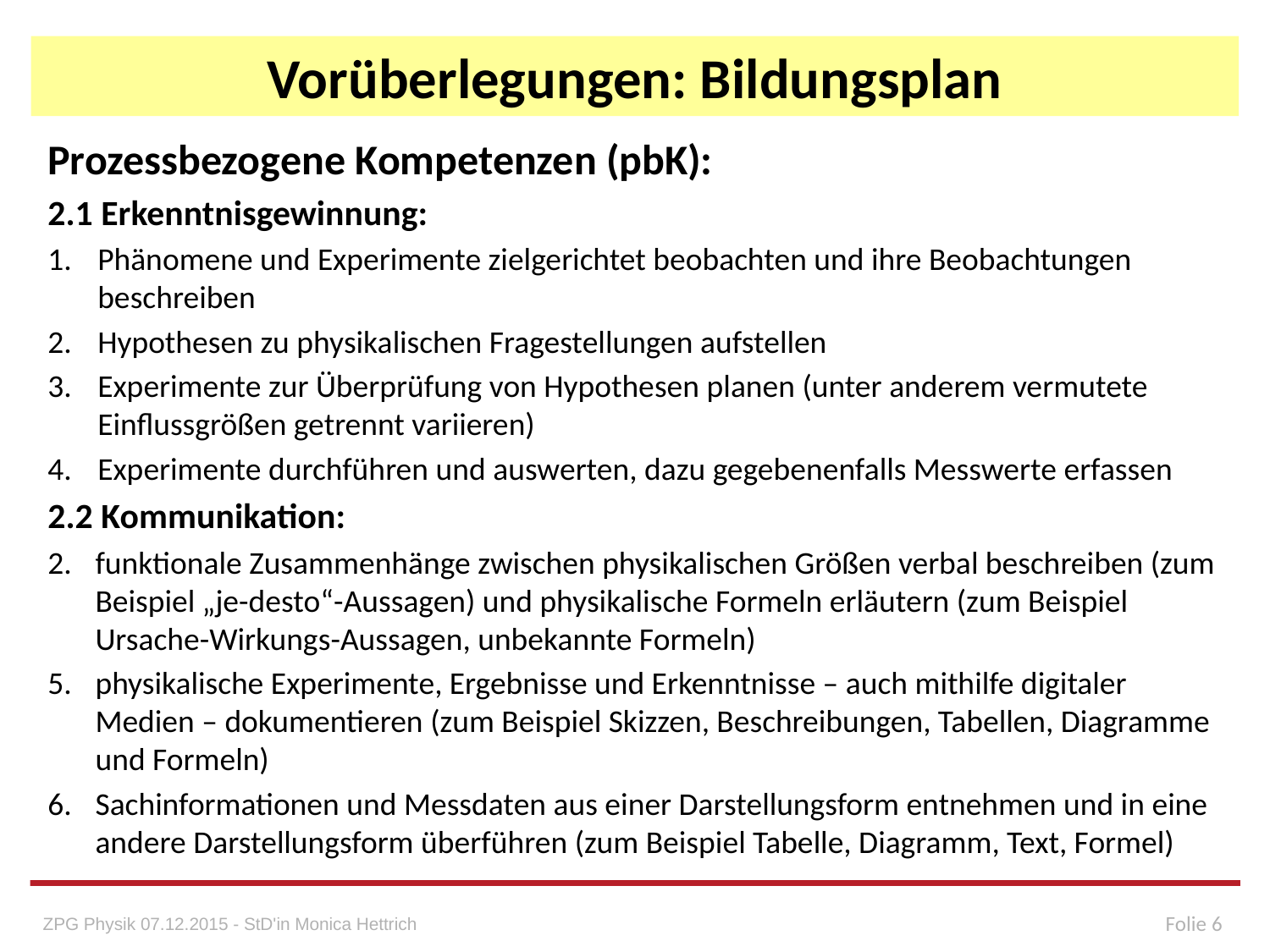

# Vorüberlegungen: Bildungsplan
Prozessbezogene Kompetenzen (pbK):
2.1 Erkenntnisgewinnung:
1. 	Phänomene und Experimente zielgerichtet beobachten und ihre Beobachtungen beschreiben
2. 	Hypothesen zu physikalischen Fragestellungen aufstellen
3. 	Experimente zur Überprüfung von Hypothesen planen (unter anderem vermutete Einflussgrößen getrennt variieren)
4. 	Experimente durchführen und auswerten, dazu gegebenenfalls Messwerte erfassen
2.2 Kommunikation:
2. 	funktionale Zusammenhänge zwischen physikalischen Größen verbal beschreiben (zum Beispiel „je-desto“-Aussagen) und physikalische Formeln erläutern (zum Beispiel Ursache-Wirkungs-Aussagen, unbekannte Formeln)
5. 	physikalische Experimente, Ergebnisse und Erkenntnisse – auch mithilfe digitaler Medien – dokumentieren (zum Beispiel Skizzen, Beschreibungen, Tabellen, Diagramme und Formeln)
6. 	Sachinformationen und Messdaten aus einer Darstellungsform entnehmen und in eine andere Darstellungsform überführen (zum Beispiel Tabelle, Diagramm, Text, Formel)

Folie 6
ZPG Physik 07.12.2015 - StD'in Monica Hettrich